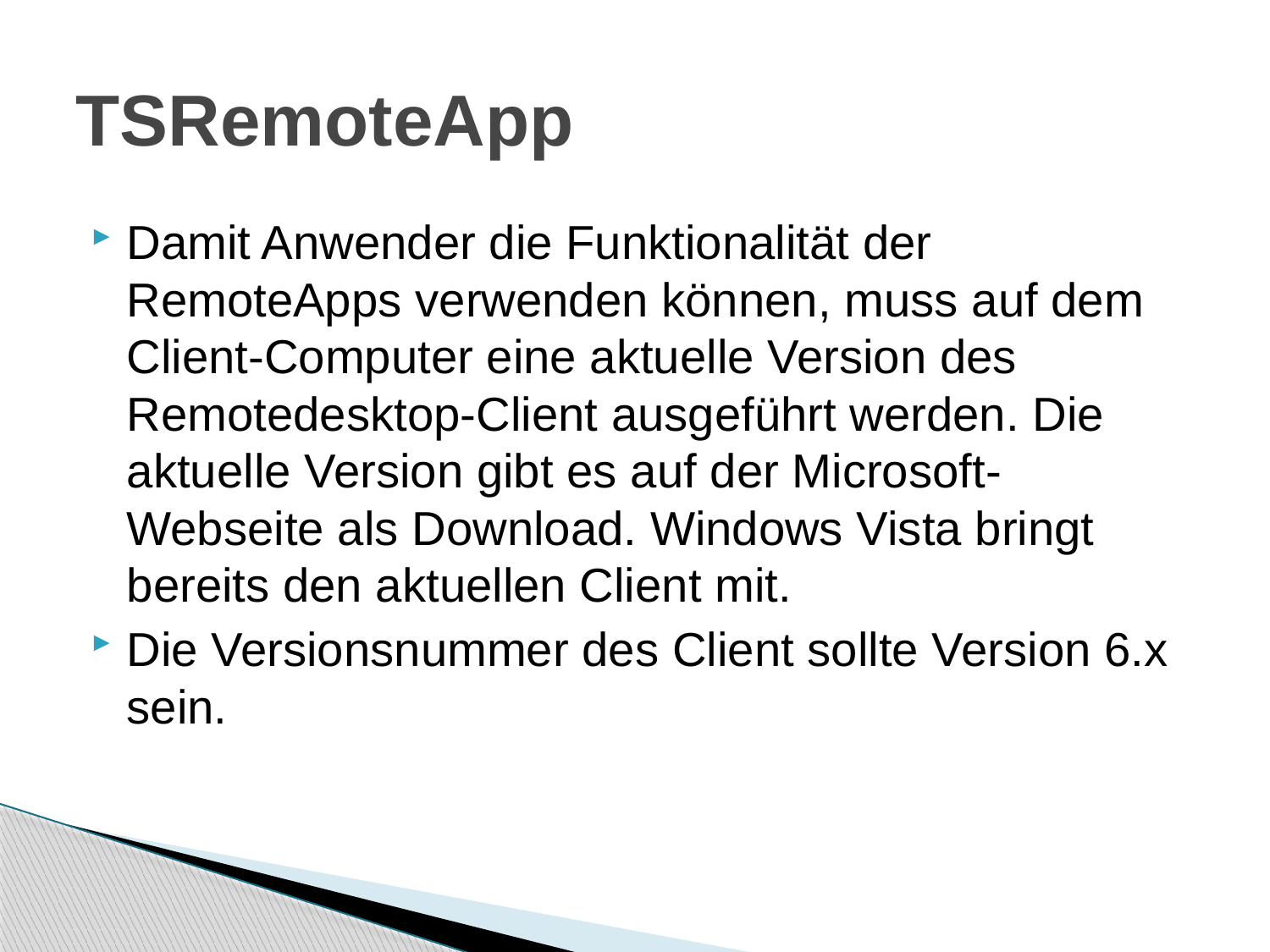

# TSRemoteApp
Damit Anwender die Funktionalität der RemoteApps verwenden können, muss auf dem Client-Computer eine aktuelle Version des Remotedesktop-Client ausgeführt werden. Die aktuelle Version gibt es auf der Microsoft-Webseite als Download. Windows Vista bringt bereits den aktuellen Client mit.
Die Versionsnummer des Client sollte Version 6.x sein.